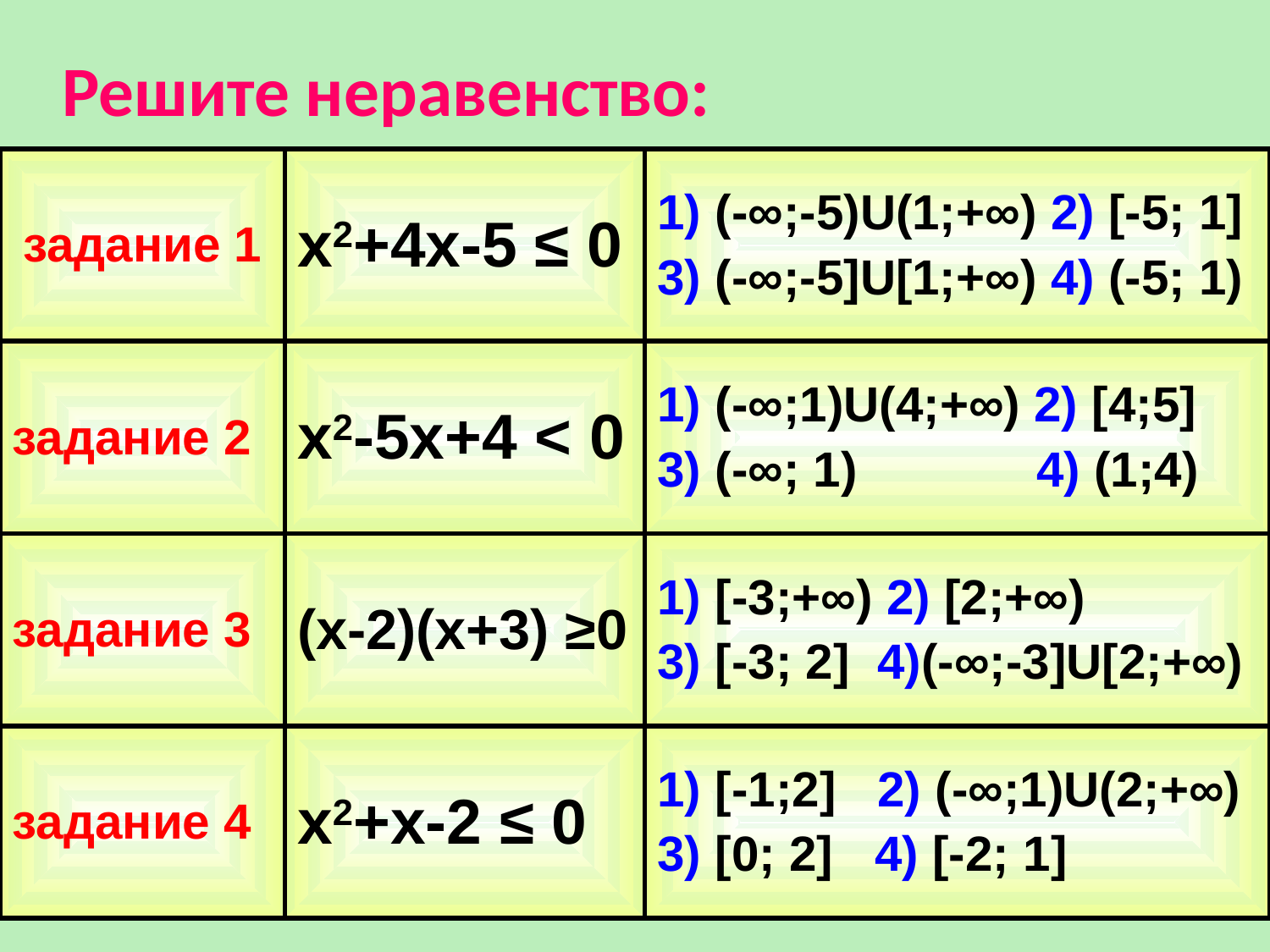

Решите неравенство:
| задание 1 | х2+4х-5 ≤ 0 | 1) (-∞;-5)U(1;+∞) 2) [-5; 1] 3) (-∞;-5]U[1;+∞) 4) (-5; 1) |
| --- | --- | --- |
| задание 2 | х2-5х+4 < 0 | 1) (-∞;1)U(4;+∞) 2) [4;5] 3) (-∞; 1) 4) (1;4) |
| задание 3 | (х-2)(х+3) ≥0 | 1) [-3;+∞) 2) [2;+∞) 3) [-3; 2] 4)(-∞;-3]U[2;+∞) |
| задание 4 | х2+х-2 ≤ 0 | 1) [-1;2] 2) (-∞;1)U(2;+∞) 3) [0; 2] 4) [-2; 1] |